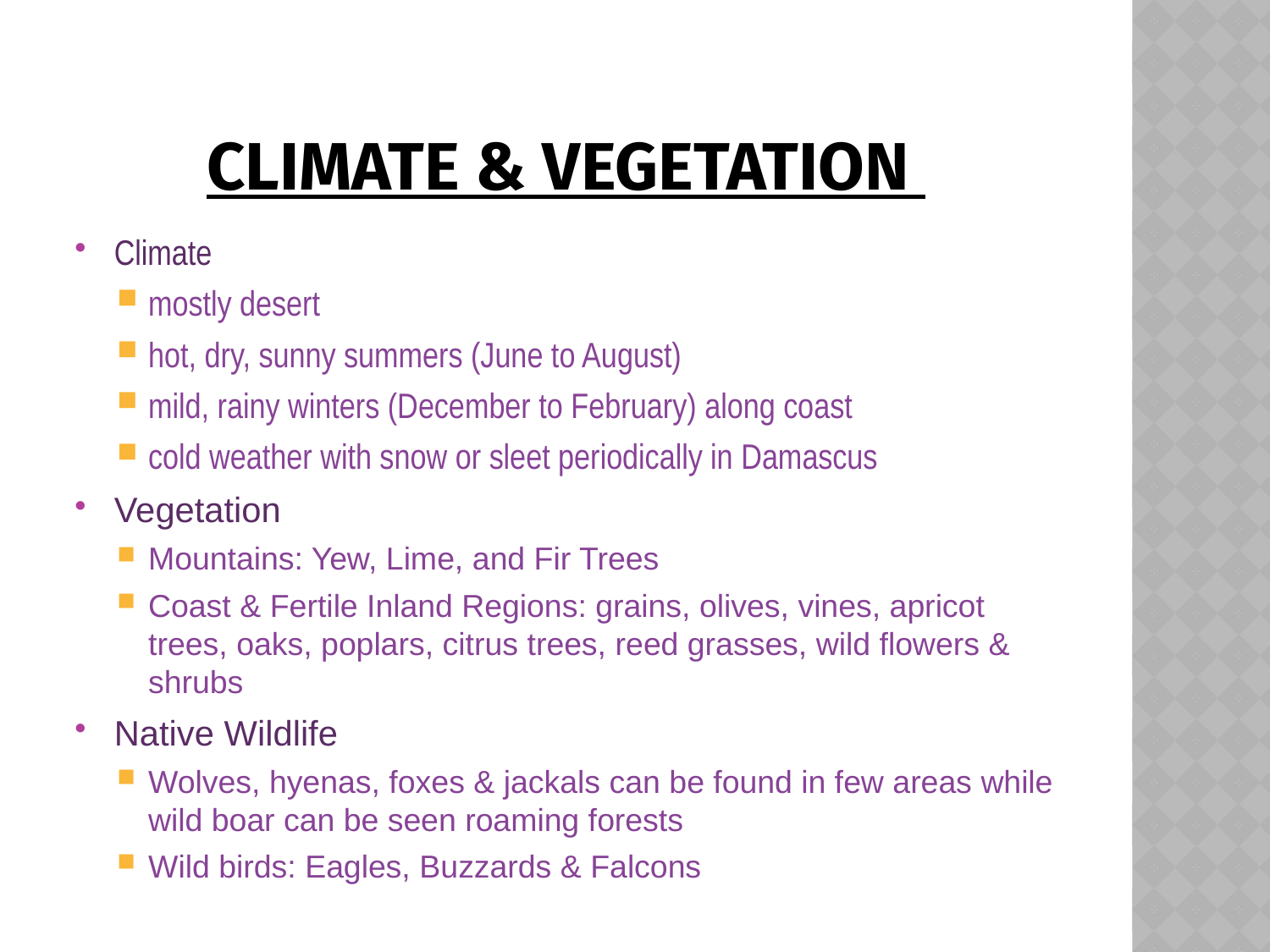

# Climate & Vegetation
Climate
mostly desert
hot, dry, sunny summers (June to August)
mild, rainy winters (December to February) along coast
cold weather with snow or sleet periodically in Damascus
Vegetation
Mountains: Yew, Lime, and Fir Trees
Coast & Fertile Inland Regions: grains, olives, vines, apricot trees, oaks, poplars, citrus trees, reed grasses, wild flowers & shrubs
Native Wildlife
Wolves, hyenas, foxes & jackals can be found in few areas while wild boar can be seen roaming forests
Wild birds: Eagles, Buzzards & Falcons